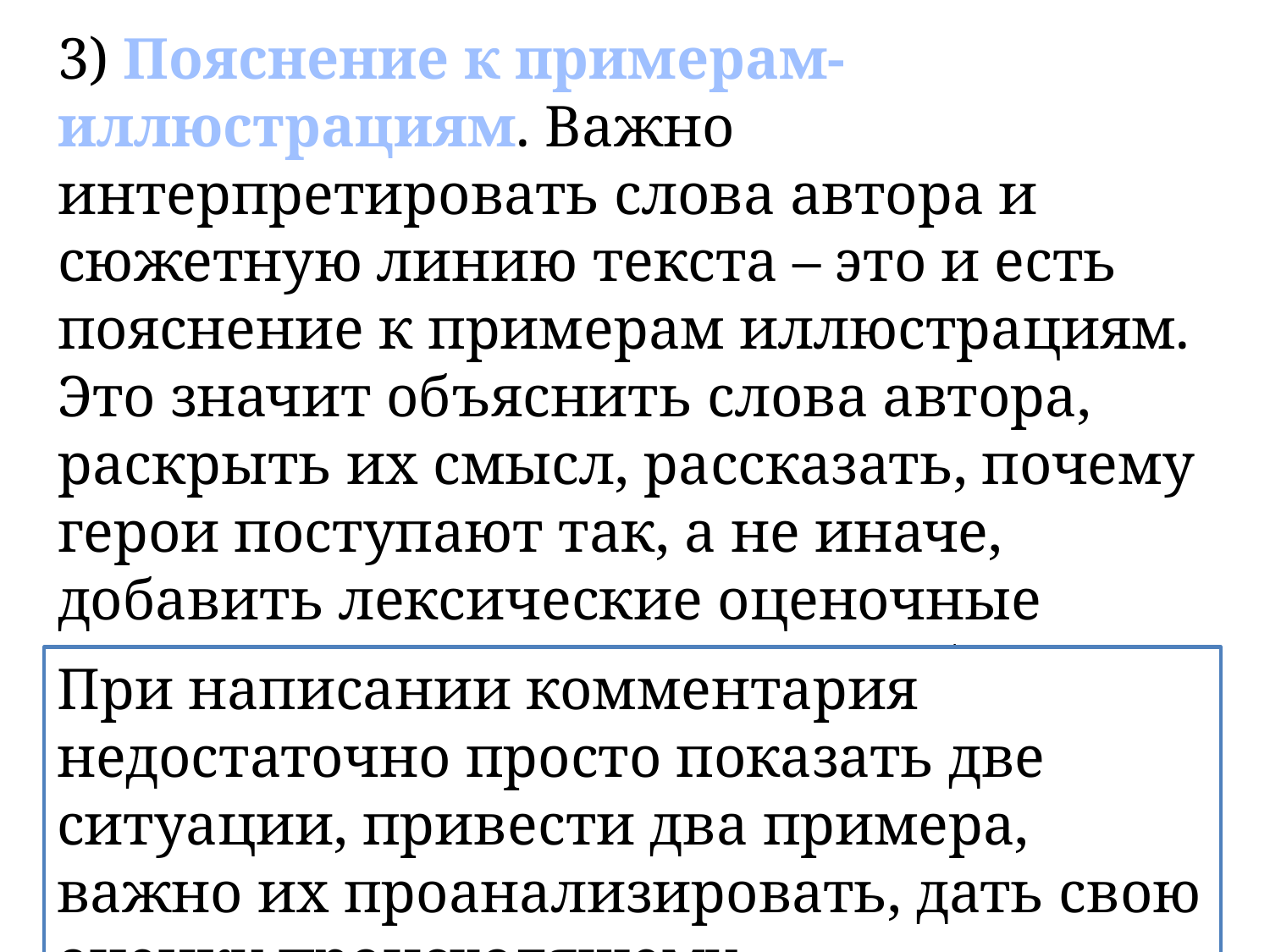

3) Пояснение к примерам-иллюстрациям. Важно интерпретировать слова автора и сюжетную линию текста – это и есть пояснение к примерам иллюстрациям. Это значит объяснить слова автора, раскрыть их смысл, рассказать, почему герои поступают так, а не иначе, добавить лексические оценочные средства выразительности, добавить эмоциональную составляющую.
При написании комментария недостаточно просто показать две ситуации, привести два примера, важно их проанализировать, дать свою оценку происходящему.